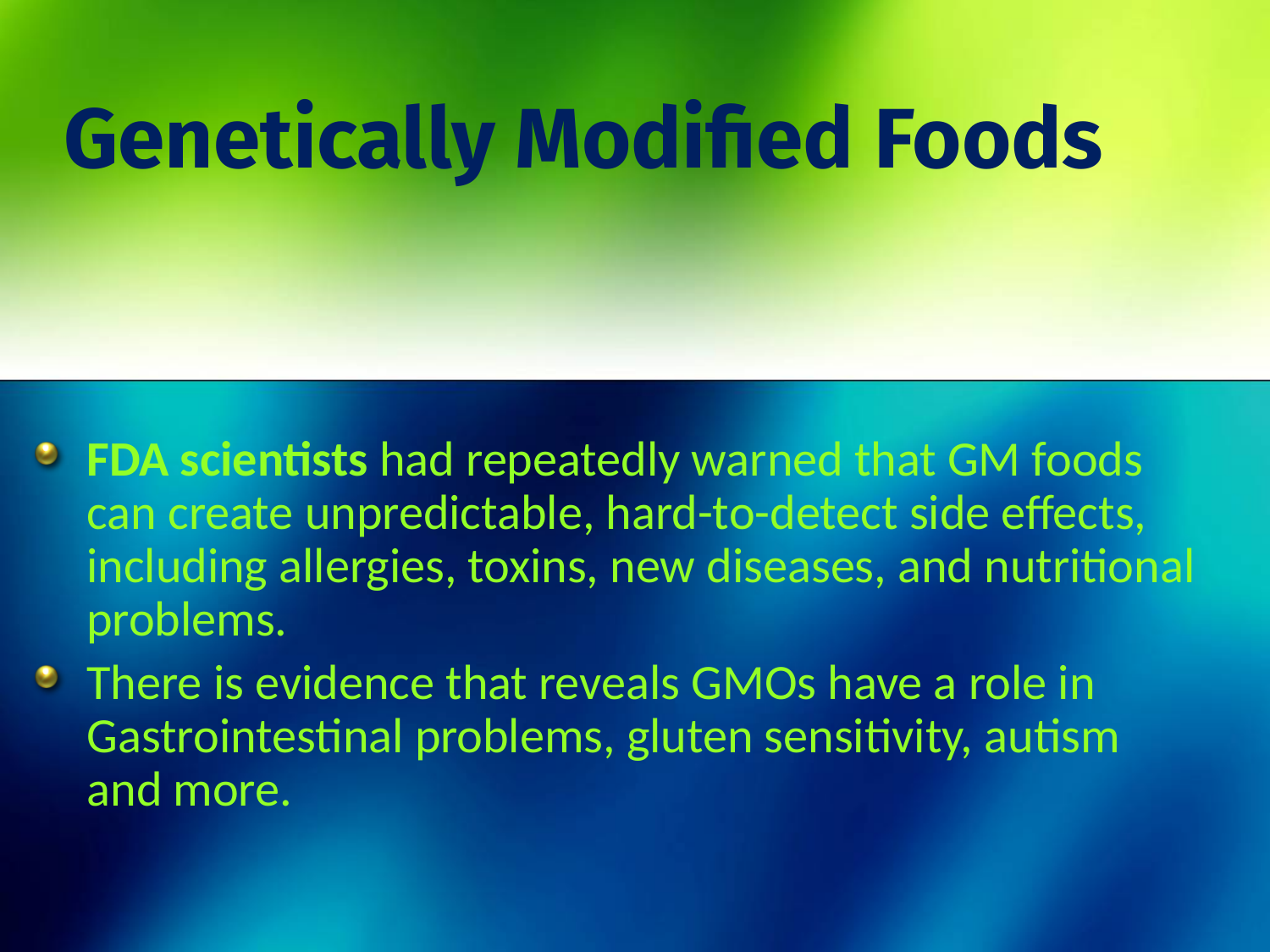

# Genetically Modified Foods
FDA scientists had repeatedly warned that GM foods can create unpredictable, hard-to-detect side effects, including allergies, toxins, new diseases, and nutritional problems.
There is evidence that reveals GMOs have a role in Gastrointestinal problems, gluten sensitivity, autism and more.